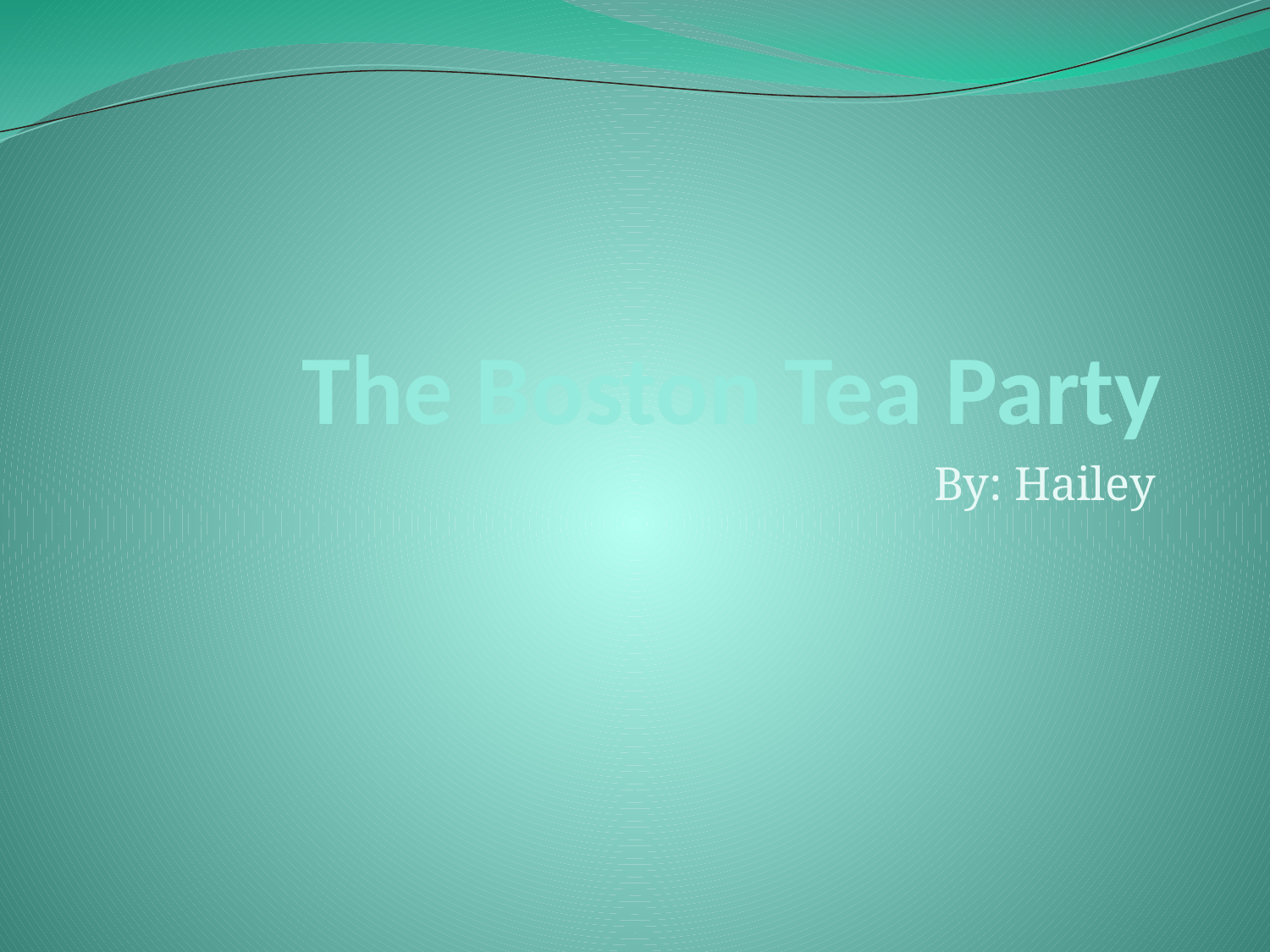

# The Boston Tea Party
By: Hailey